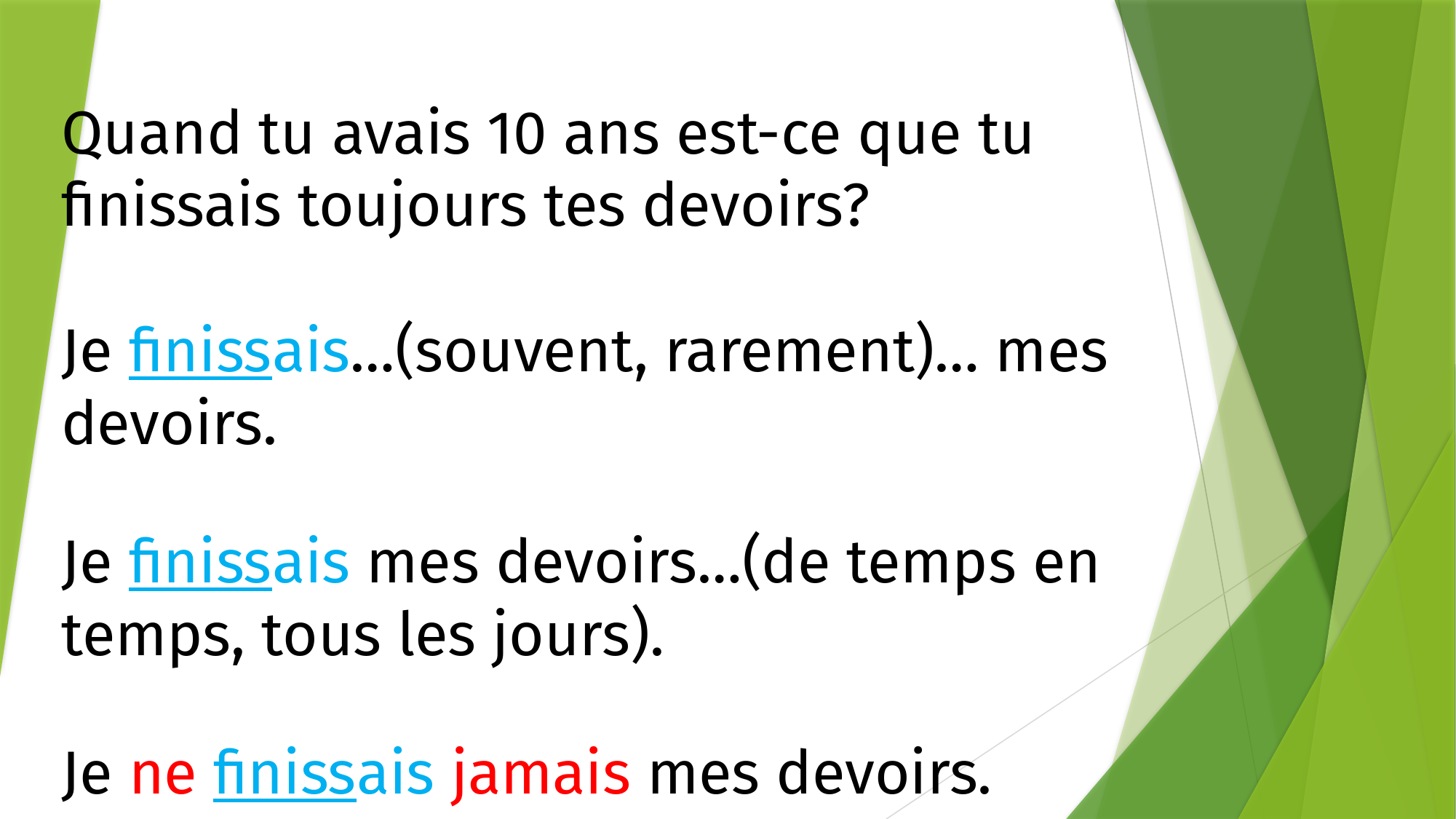

Quand tu avais 10 ans est-ce que tu finissais toujours tes devoirs?

Je finissais…(souvent, rarement)… mes devoirs.

Je finissais mes devoirs…(de temps en temps, tous les jours).

Je ne finissais jamais mes devoirs.